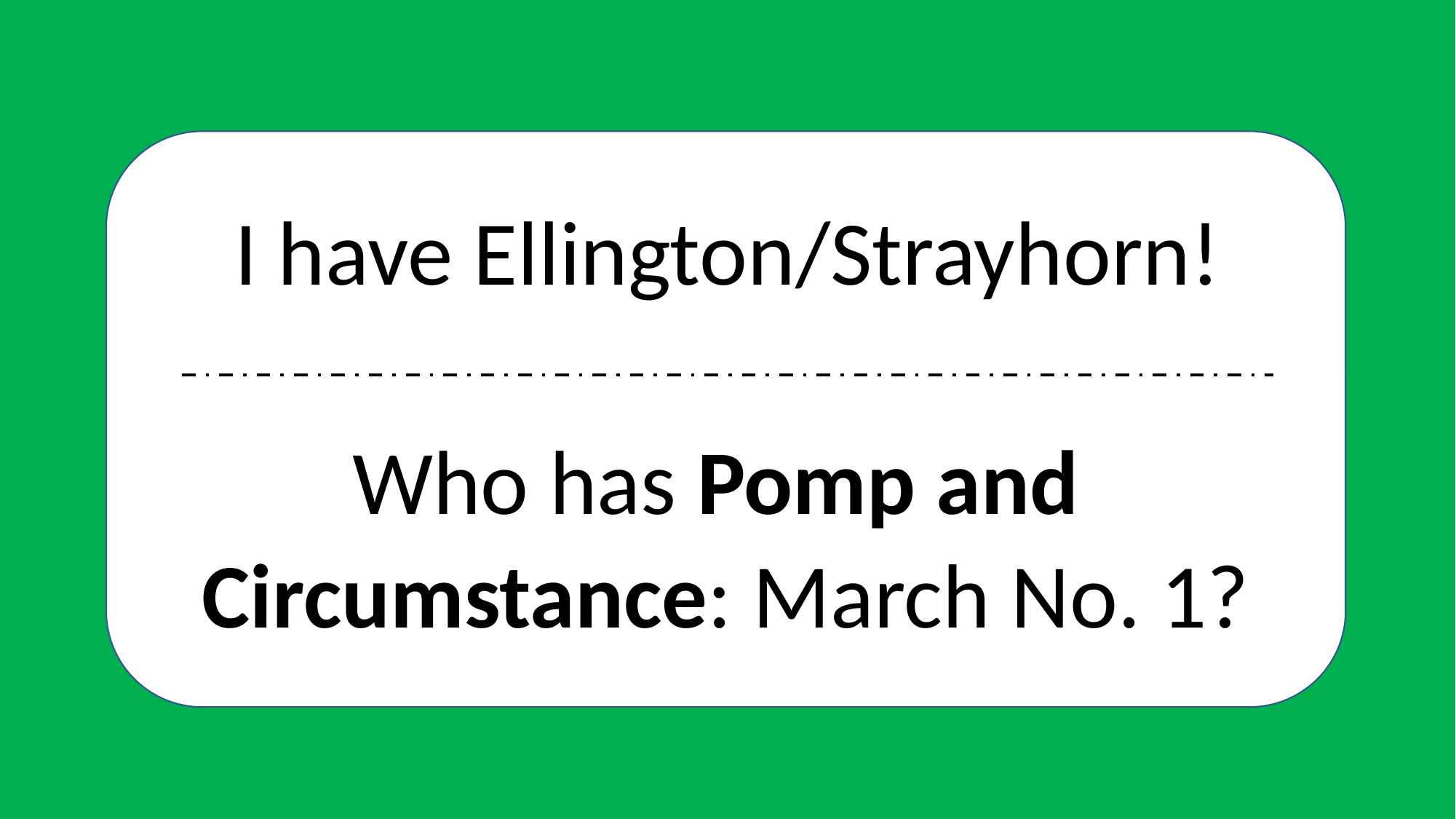

# I have Ellington/Strayhorn!
Who has Pomp and
Circumstance: March No. 1?